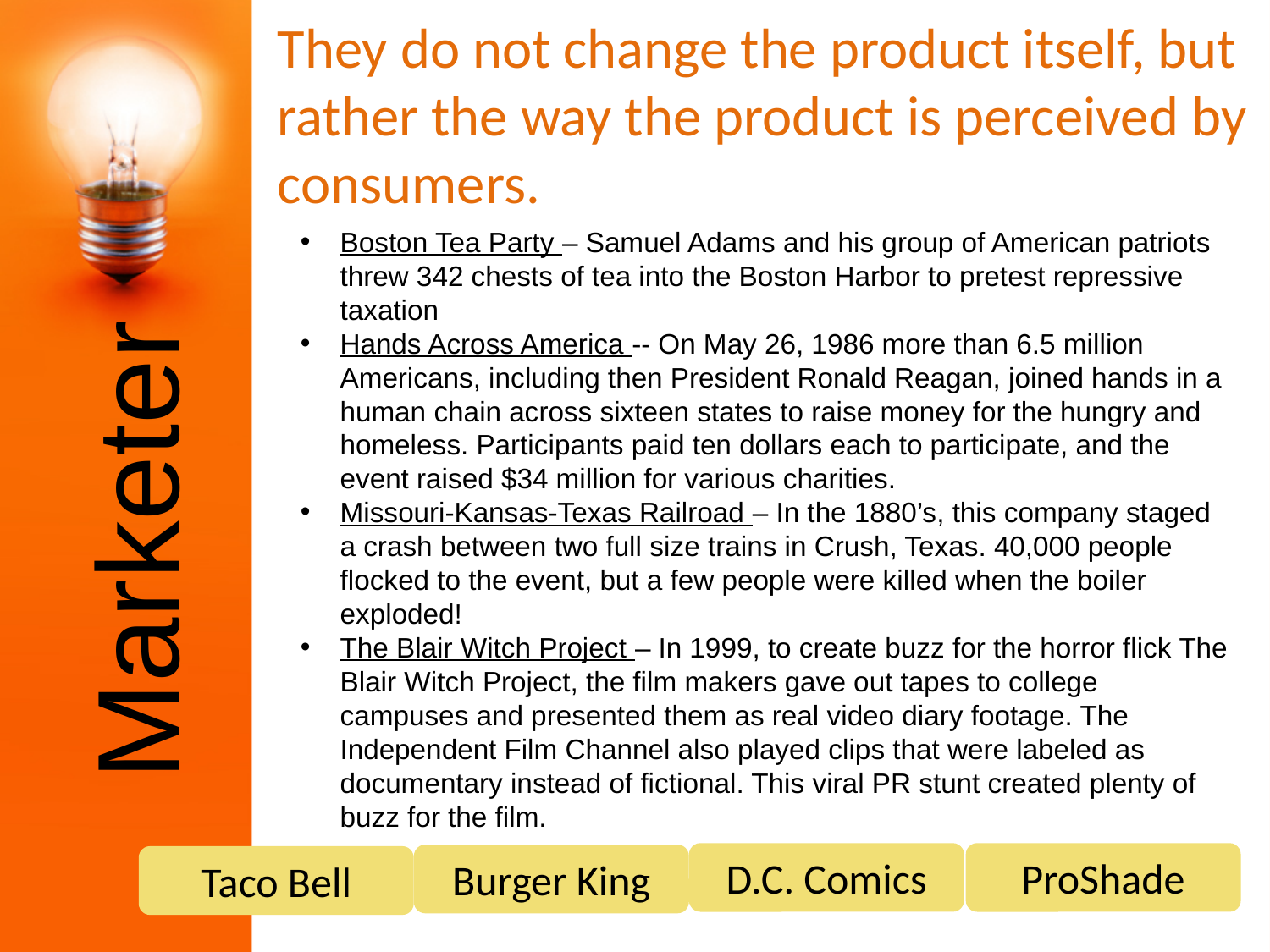

They do not change the product itself, but rather the way the product is perceived by consumers.

Boston Tea Party – Samuel Adams and his group of American patriots threw 342 chests of tea into the Boston Harbor to pretest repressive taxation
Hands Across America -- On May 26, 1986 more than 6.5 million Americans, including then President Ronald Reagan, joined hands in a human chain across sixteen states to raise money for the hungry and homeless. Participants paid ten dollars each to participate, and the event raised $34 million for various charities.
Missouri-Kansas-Texas Railroad – In the 1880’s, this company staged a crash between two full size trains in Crush, Texas. 40,000 people flocked to the event, but a few people were killed when the boiler exploded!
The Blair Witch Project – In 1999, to create buzz for the horror flick The Blair Witch Project, the film makers gave out tapes to college campuses and presented them as real video diary footage. The Independent Film Channel also played clips that were labeled as documentary instead of fictional. This viral PR stunt created plenty of buzz for the film.
# Marketer
D.C. Comics
ProShade
Burger King
Taco Bell